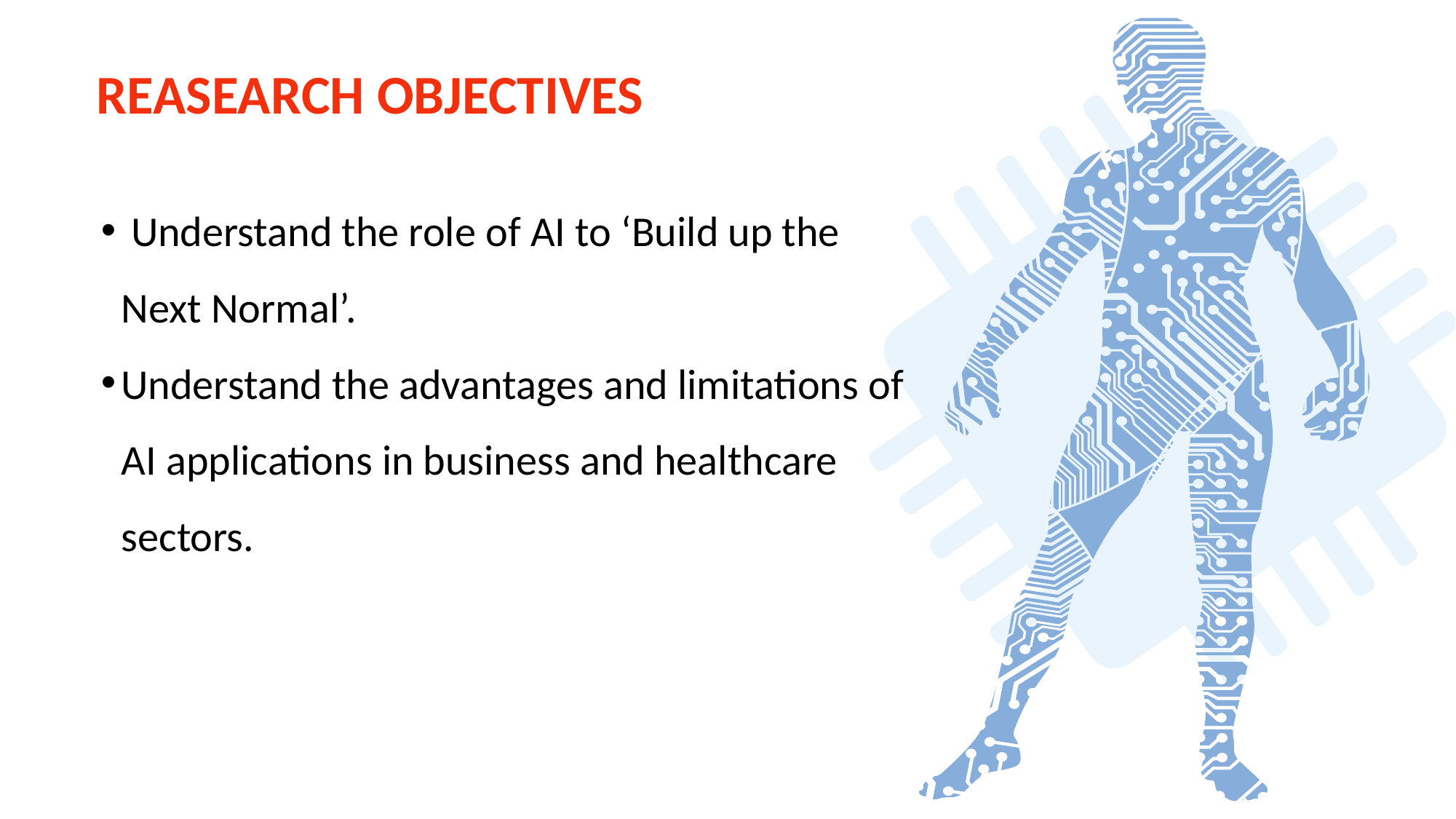

REASEARCH OBJECTIVES

 Understand the role of AI to ‘Build up the Next Normal’.
Understand the advantages and limitations of AI applications in business and healthcare sectors.